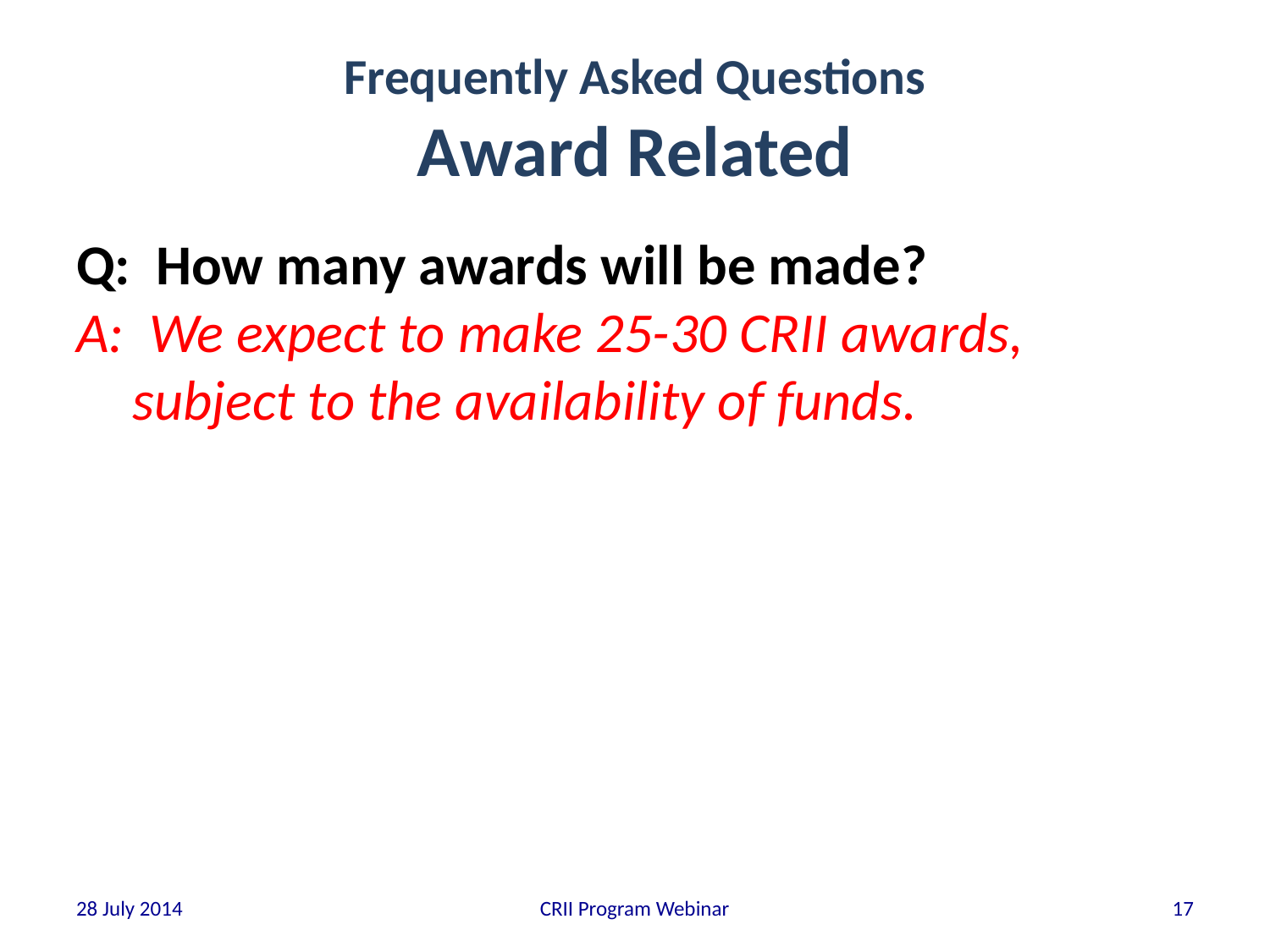

# Frequently Asked Questions Award Related
Q:  How many awards will be made?
A:  We expect to make 25-30 CRII awards, subject to the availability of funds.

28 July 2014
CRII Program Webinar
17